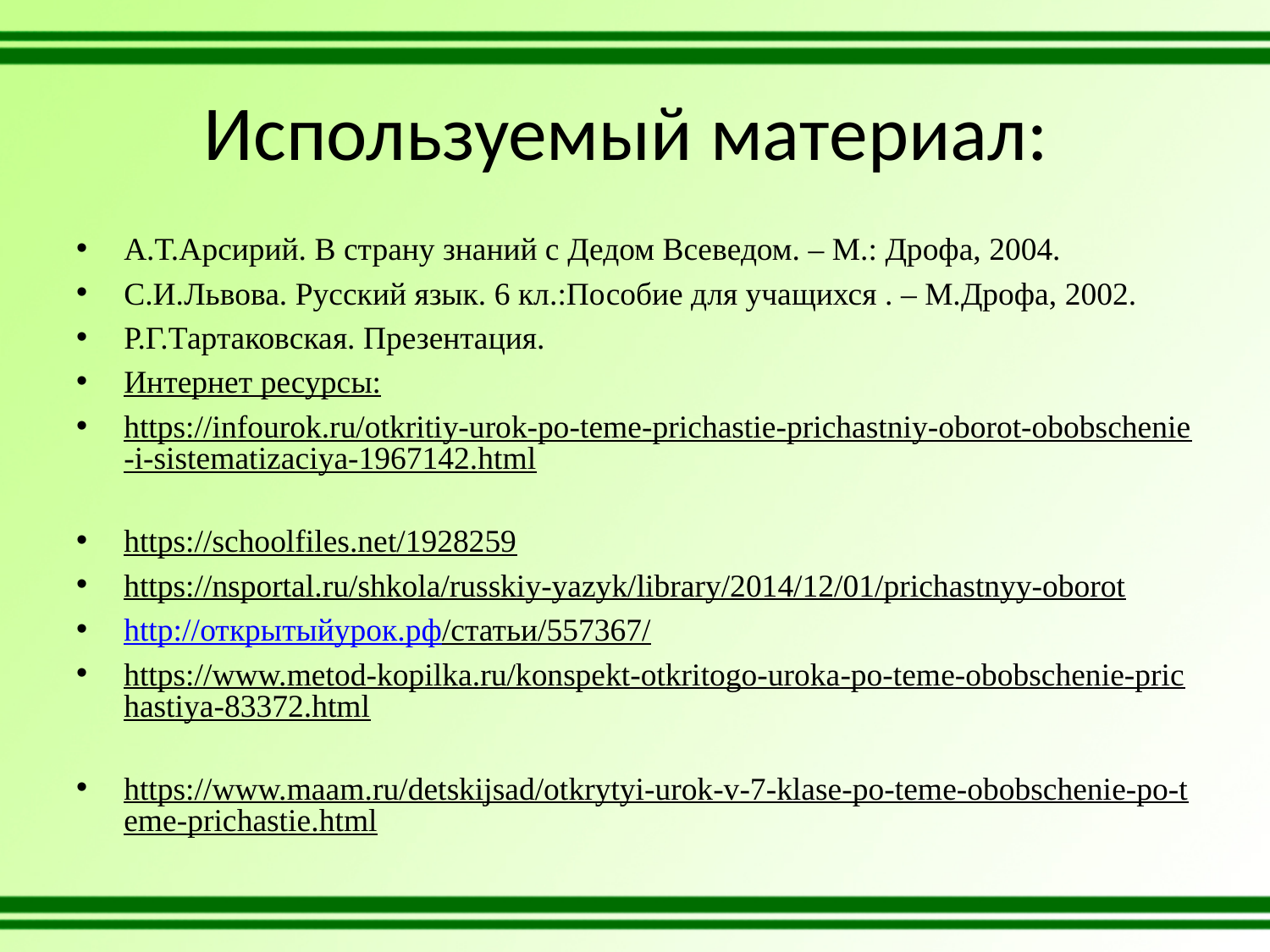

# Используемый материал:
А.Т.Арсирий. В страну знаний с Дедом Всеведом. – М.: Дрофа, 2004.
С.И.Львова. Русский язык. 6 кл.:Пособие для учащихся . – М.Дрофа, 2002.
Р.Г.Тартаковская. Презентация.
Интернет ресурсы:
https://infourok.ru/otkritiy-urok-po-teme-prichastie-prichastniy-oborot-obobschenie-i-sistematizaciya-1967142.html
https://schoolfiles.net/1928259
https://nsportal.ru/shkola/russkiy-yazyk/library/2014/12/01/prichastnyy-oborot
http://открытыйурок.рф/статьи/557367/
https://www.metod-kopilka.ru/konspekt-otkritogo-uroka-po-teme-obobschenie-prichastiya-83372.html
https://www.maam.ru/detskijsad/otkrytyi-urok-v-7-klase-po-teme-obobschenie-po-teme-prichastie.html